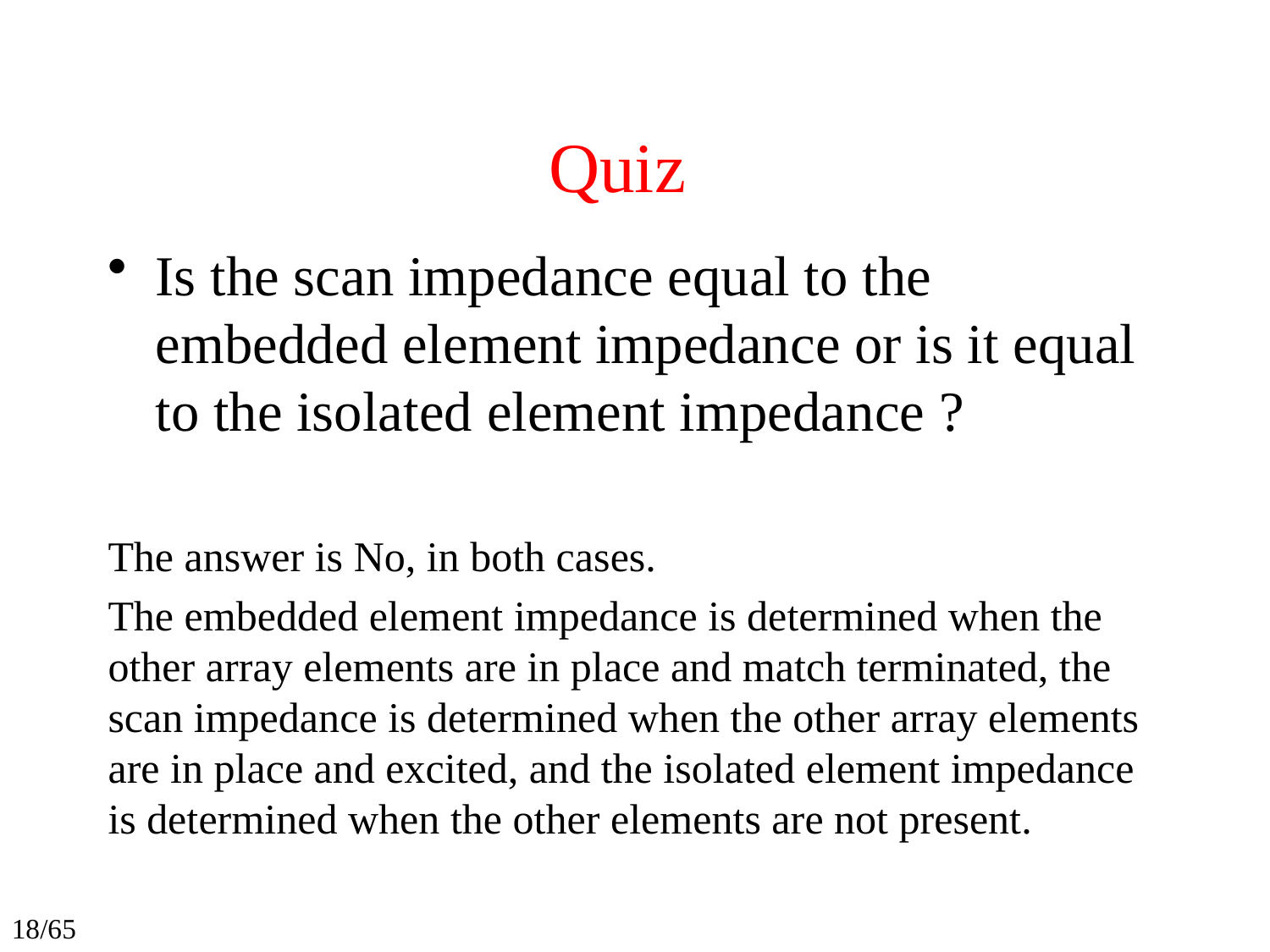

# Quiz
Is the scan impedance equal to the embedded element impedance or is it equal to the isolated element impedance ?

The answer is No, in both cases.
The embedded element impedance is determined when the other array elements are in place and match terminated, the scan impedance is determined when the other array elements are in place and excited, and the isolated element impedance is determined when the other elements are not present.